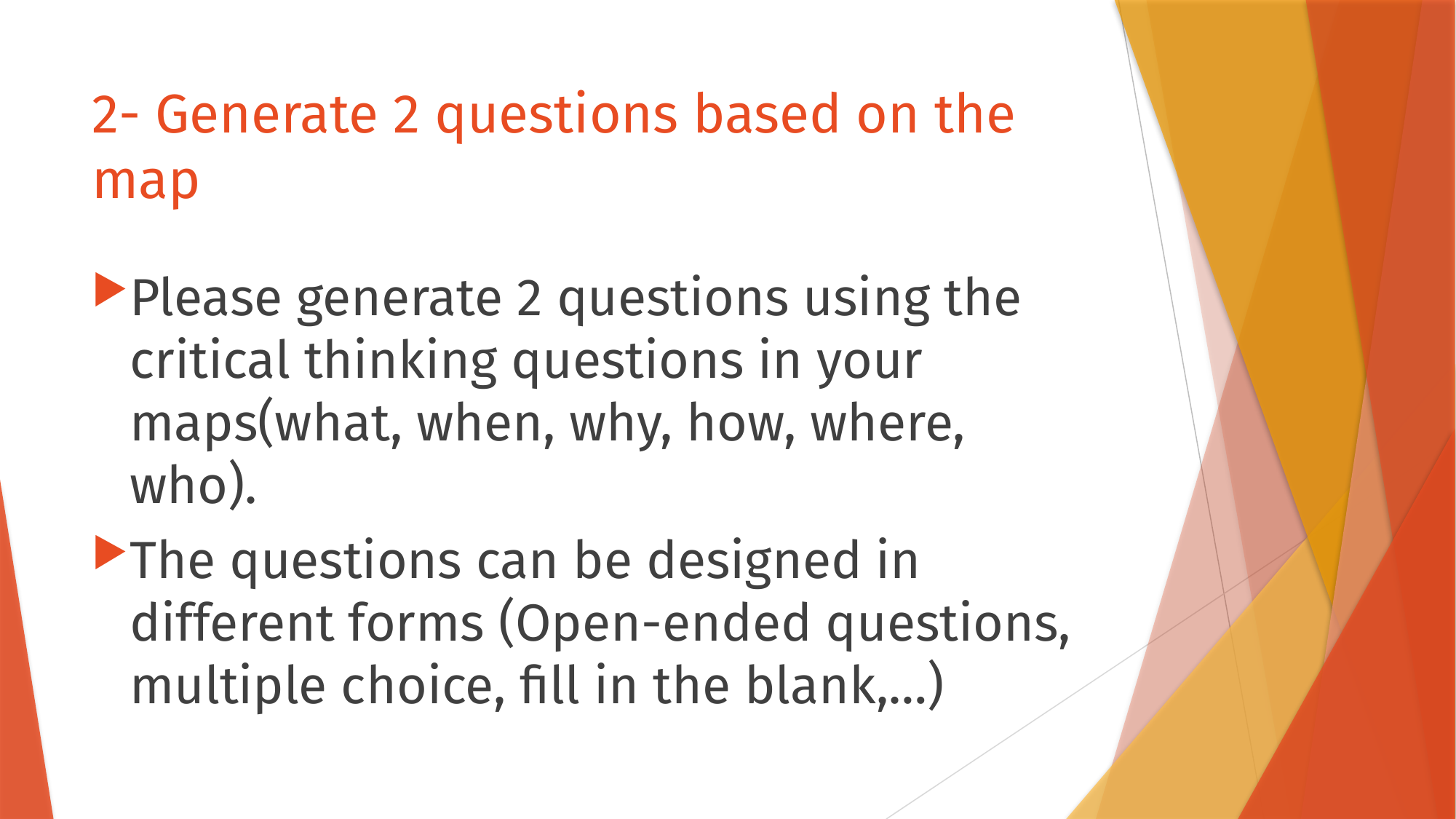

# 2- Generate 2 questions based on the map
Please generate 2 questions using the critical thinking questions in your maps(what, when, why, how, where, who).
The questions can be designed in different forms (Open-ended questions, multiple choice, fill in the blank,…)